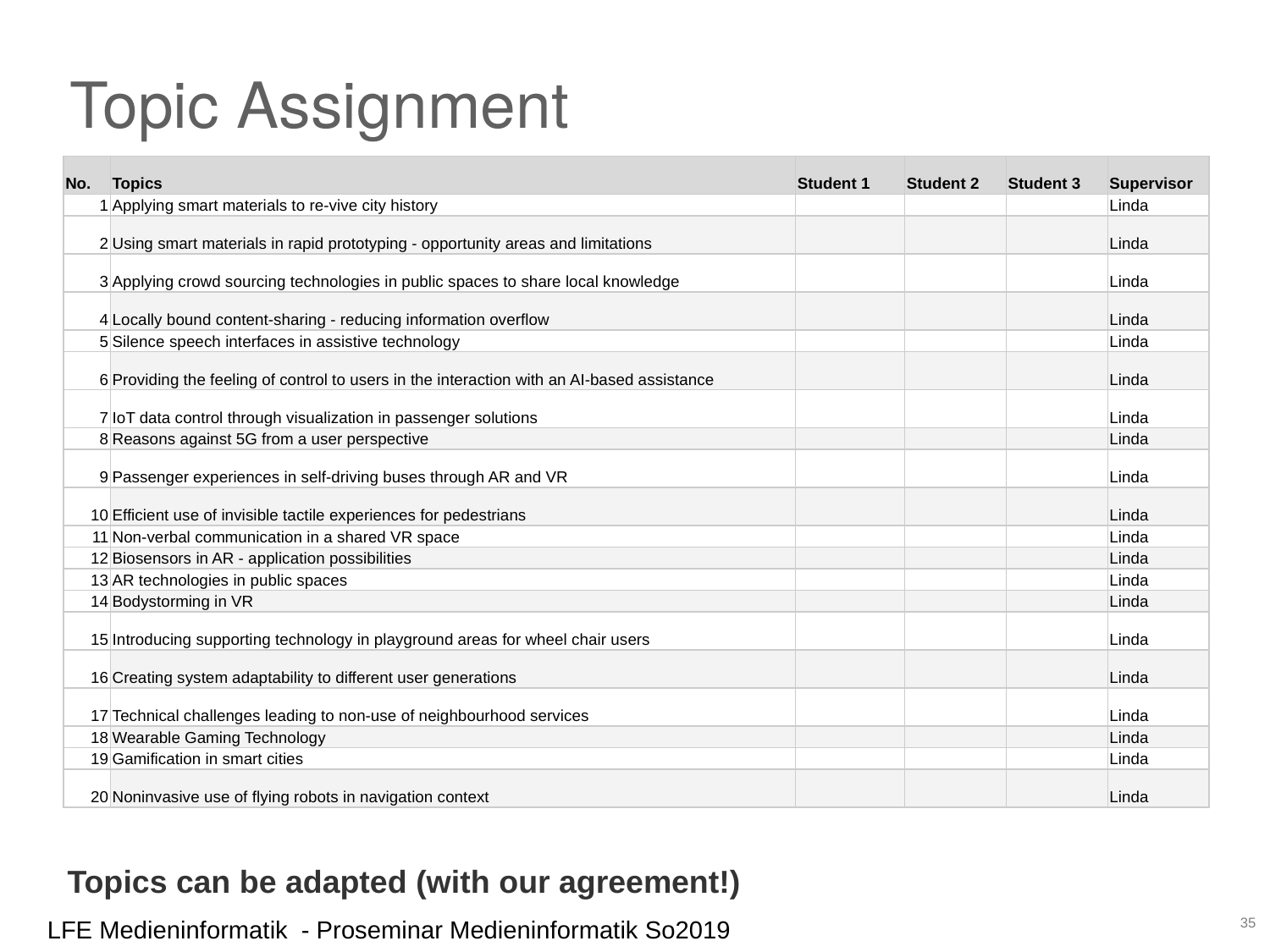

Topic Assignment
| No. | Topics | Student 1 | Student 2 | Student 3 | Supervisor |
| --- | --- | --- | --- | --- | --- |
| 1 | Applying smart materials to re-vive city history |  |  |  | Linda |
| 2 | Using smart materials in rapid prototyping - opportunity areas and limitations |  |  |  | Linda |
| 3 | Applying crowd sourcing technologies in public spaces to share local knowledge |  |  |  | Linda |
| 4 | Locally bound content-sharing - reducing information overflow |  |  |  | Linda |
| 5 | Silence speech interfaces in assistive technology |  |  |  | Linda |
| 6 | Providing the feeling of control to users in the interaction with an AI-based assistance |  |  |  | Linda |
| 7 | IoT data control through visualization in passenger solutions |  |  |  | Linda |
| 8 | Reasons against 5G from a user perspective |  |  |  | Linda |
| 9 | Passenger experiences in self-driving buses through AR and VR |  |  |  | Linda |
| 10 | Efficient use of invisible tactile experiences for pedestrians |  |  |  | Linda |
| 11 | Non-verbal communication in a shared VR space |  |  |  | Linda |
| 12 | Biosensors in AR - application possibilities |  |  |  | Linda |
| 13 | AR technologies in public spaces |  |  |  | Linda |
| 14 | Bodystorming in VR |  |  |  | Linda |
| 15 | Introducing supporting technology in playground areas for wheel chair users |  |  |  | Linda |
| 16 | Creating system adaptability to different user generations |  |  |  | Linda |
| 17 | Technical challenges leading to non-use of neighbourhood services |  |  |  | Linda |
| 18 | Wearable Gaming Technology |  |  |  | Linda |
| 19 | Gamification in smart cities |  |  |  | Linda |
| 20 | Noninvasive use of flying robots in navigation context |  |  |  | Linda |
Topics can be adapted (with our agreement!)

35